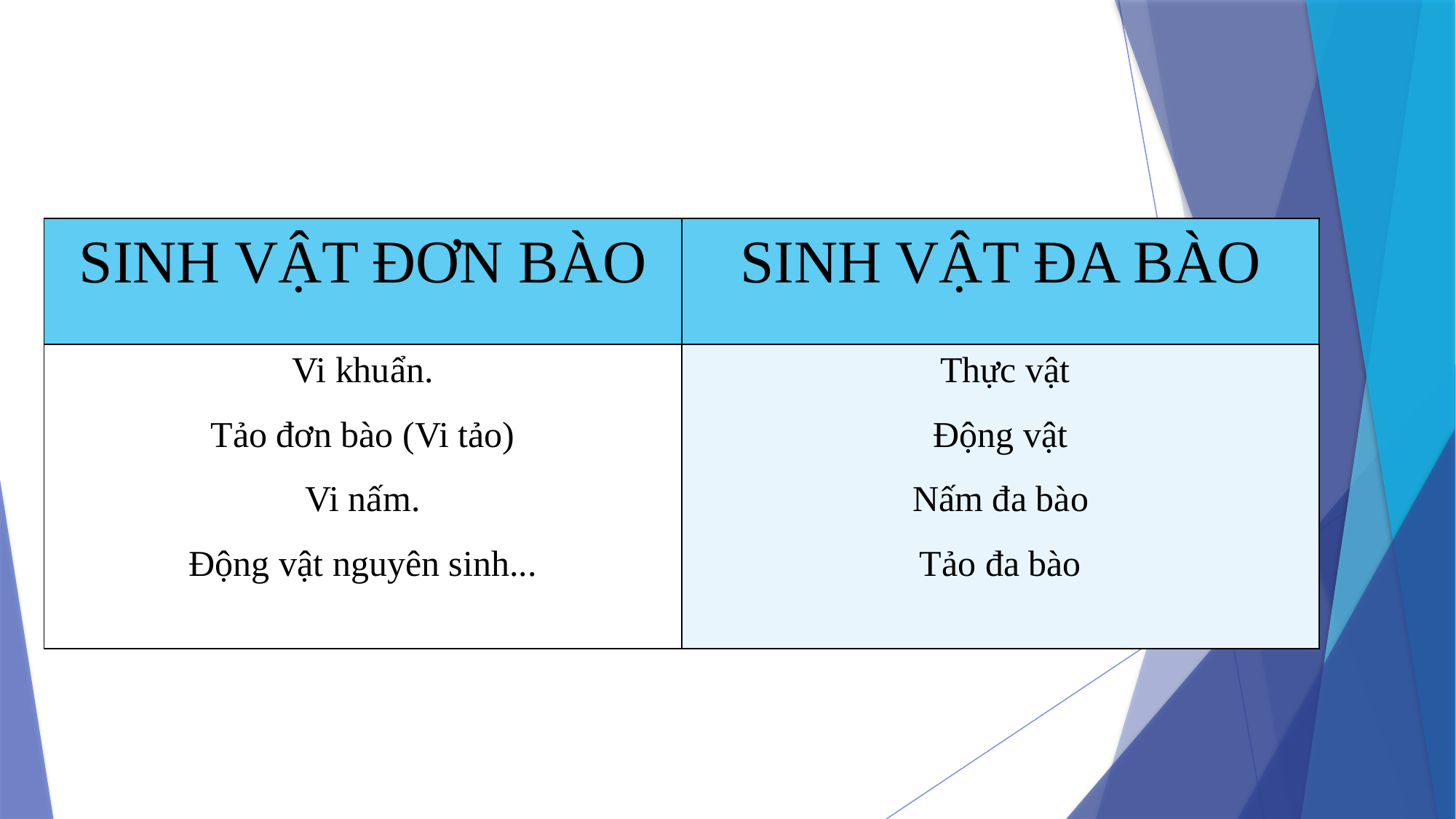

| SINH VẬT ĐƠN BÀO | SINH VẬT ĐA BÀO |
| --- | --- |
| Vi khuẩn. Tảo đơn bào (Vi tảo) Vi nấm. Động vật nguyên sinh... | Thực vật Động vật Nấm đa bào Tảo đa bào |